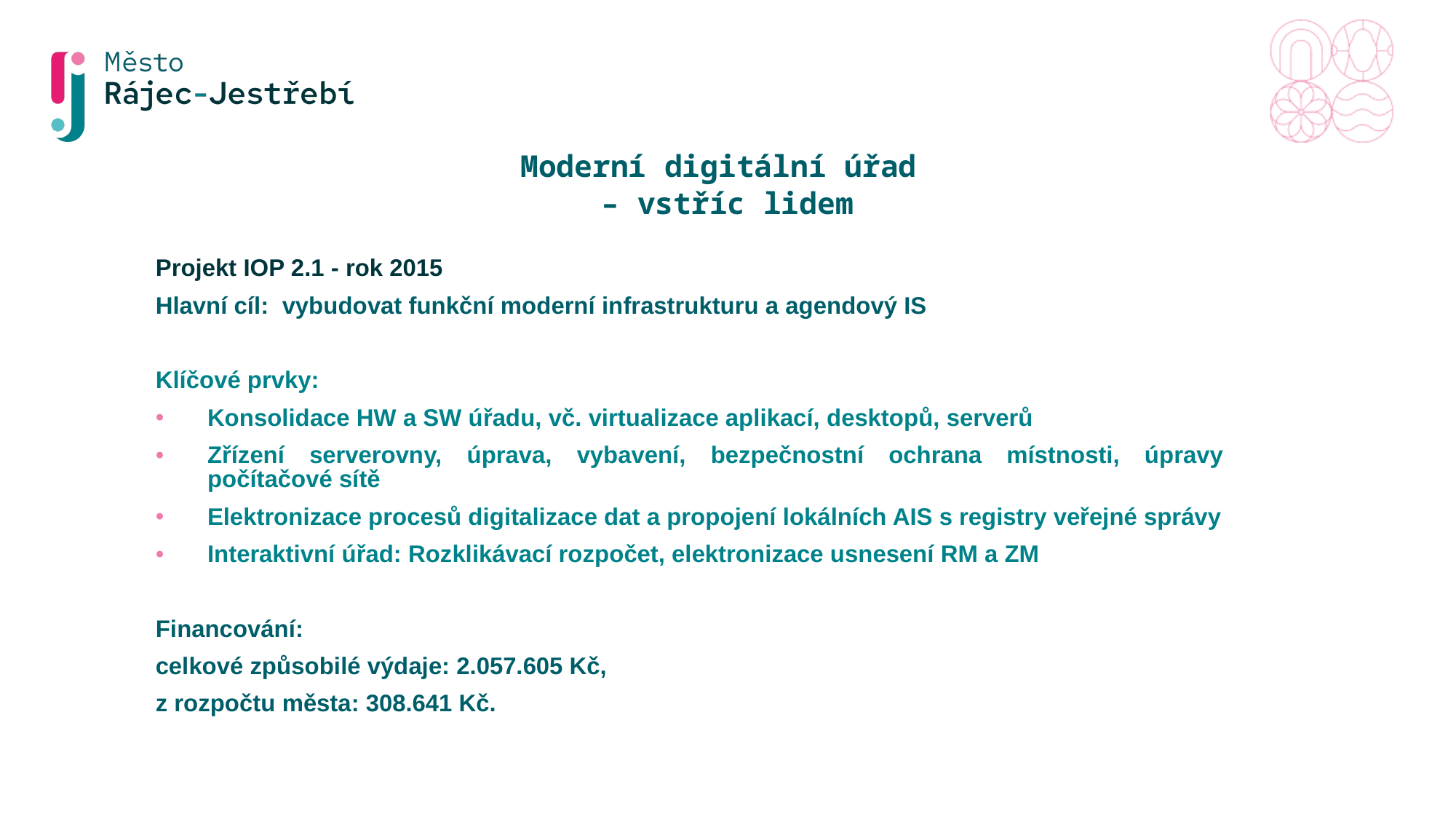

Moderní digitální úřad
– vstříc lidem
Projekt IOP 2.1 - rok 2015
Hlavní cíl:  vybudovat funkční moderní infrastrukturu a agendový IS

Klíčové prvky:
Konsolidace HW a SW úřadu, vč. virtualizace aplikací, desktopů, serverů
Zřízení serverovny, úprava, vybavení, bezpečnostní ochrana místnosti, úpravy počítačové sítě
Elektronizace procesů digitalizace dat a propojení lokálních AIS s registry veřejné správy
Interaktivní úřad: Rozklikávací rozpočet, elektronizace usnesení RM a ZM

Financování:
celkové způsobilé výdaje: 2.057.605 Kč,
z rozpočtu města: 308.641 Kč.